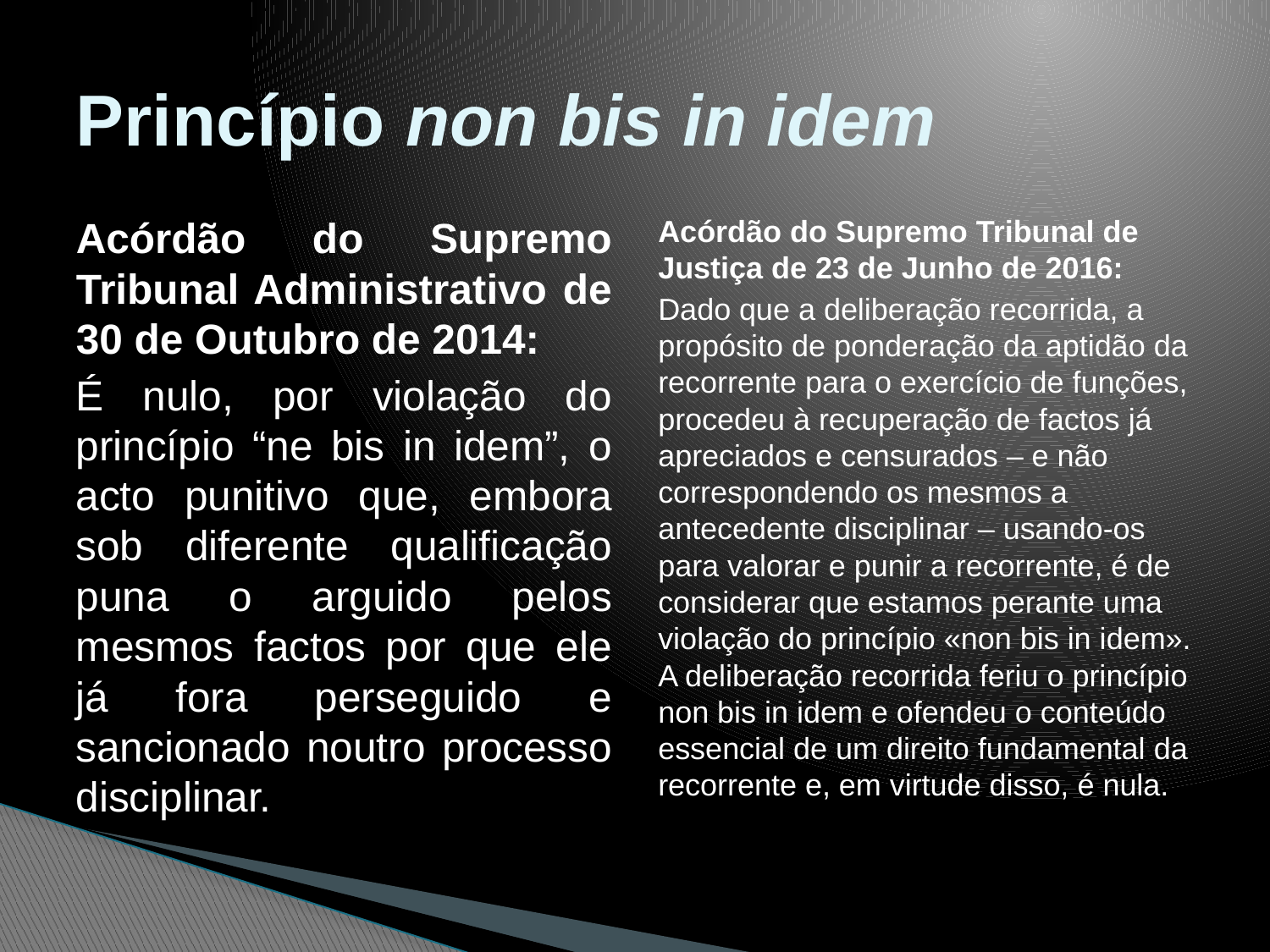

# Princípio non bis in idem
Acórdão do Supremo Tribunal Administrativo de 30 de Outubro de 2014:
É nulo, por violação do princípio “ne bis in idem”, o acto punitivo que, embora sob diferente qualificação puna o arguido pelos mesmos factos por que ele já fora perseguido e sancionado noutro processo disciplinar.

Acórdão do Supremo Tribunal de Justiça de 23 de Junho de 2016:
Dado que a deliberação recorrida, a propósito de ponderação da aptidão da recorrente para o exercício de funções, procedeu à recuperação de factos já apreciados e censurados – e não correspondendo os mesmos a antecedente disciplinar – usando-os para valorar e punir a recorrente, é de considerar que estamos perante uma violação do princípio «non bis in idem». A deliberação recorrida feriu o princípio non bis in idem e ofendeu o conteúdo essencial de um direito fundamental da recorrente e, em virtude disso, é nula.